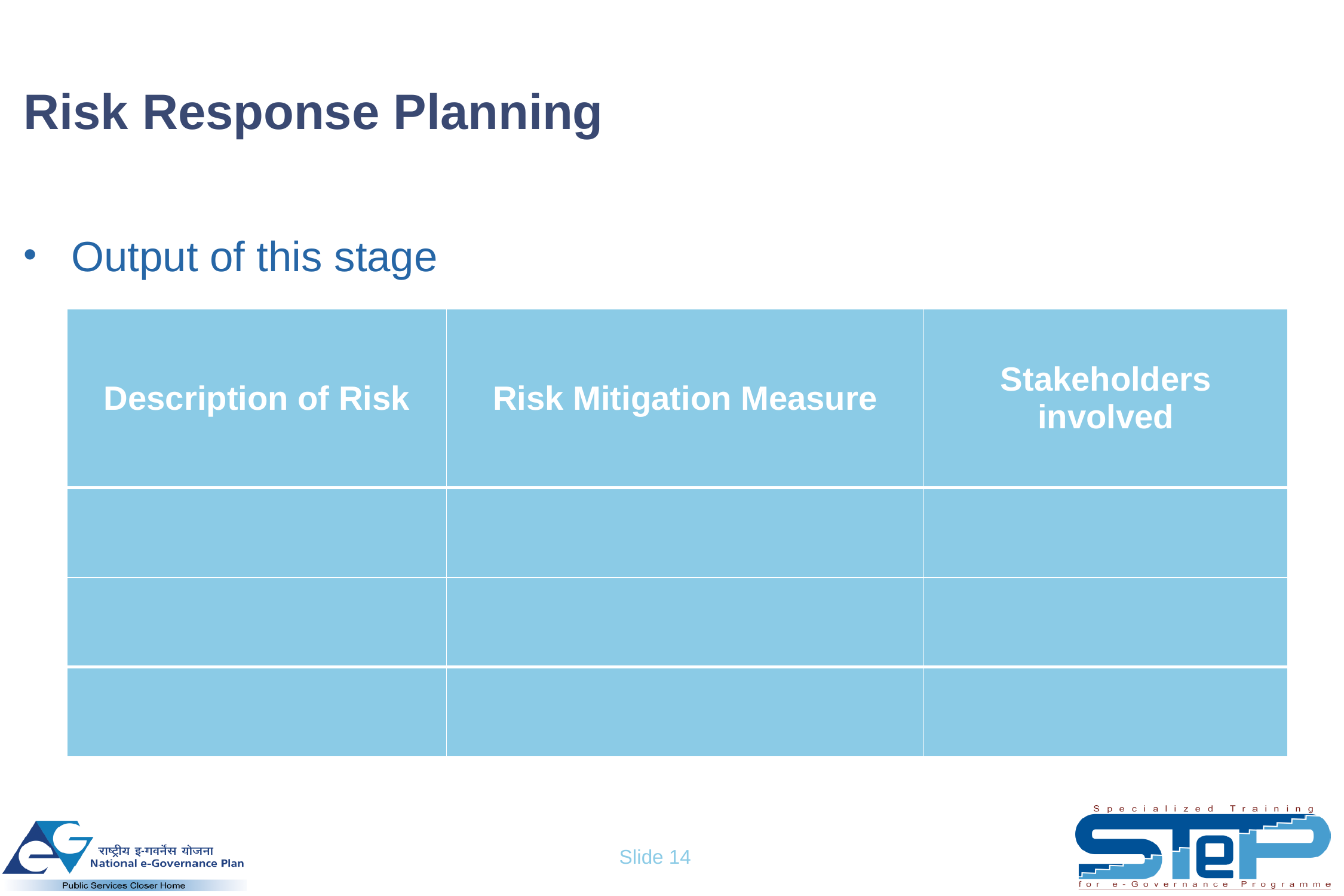

# Risk Response Planning
Output of this stage
| Description of Risk | Risk Mitigation Measure | Stakeholders involved |
| --- | --- | --- |
|  |  |  |
|  |  |  |
|  |  |  |